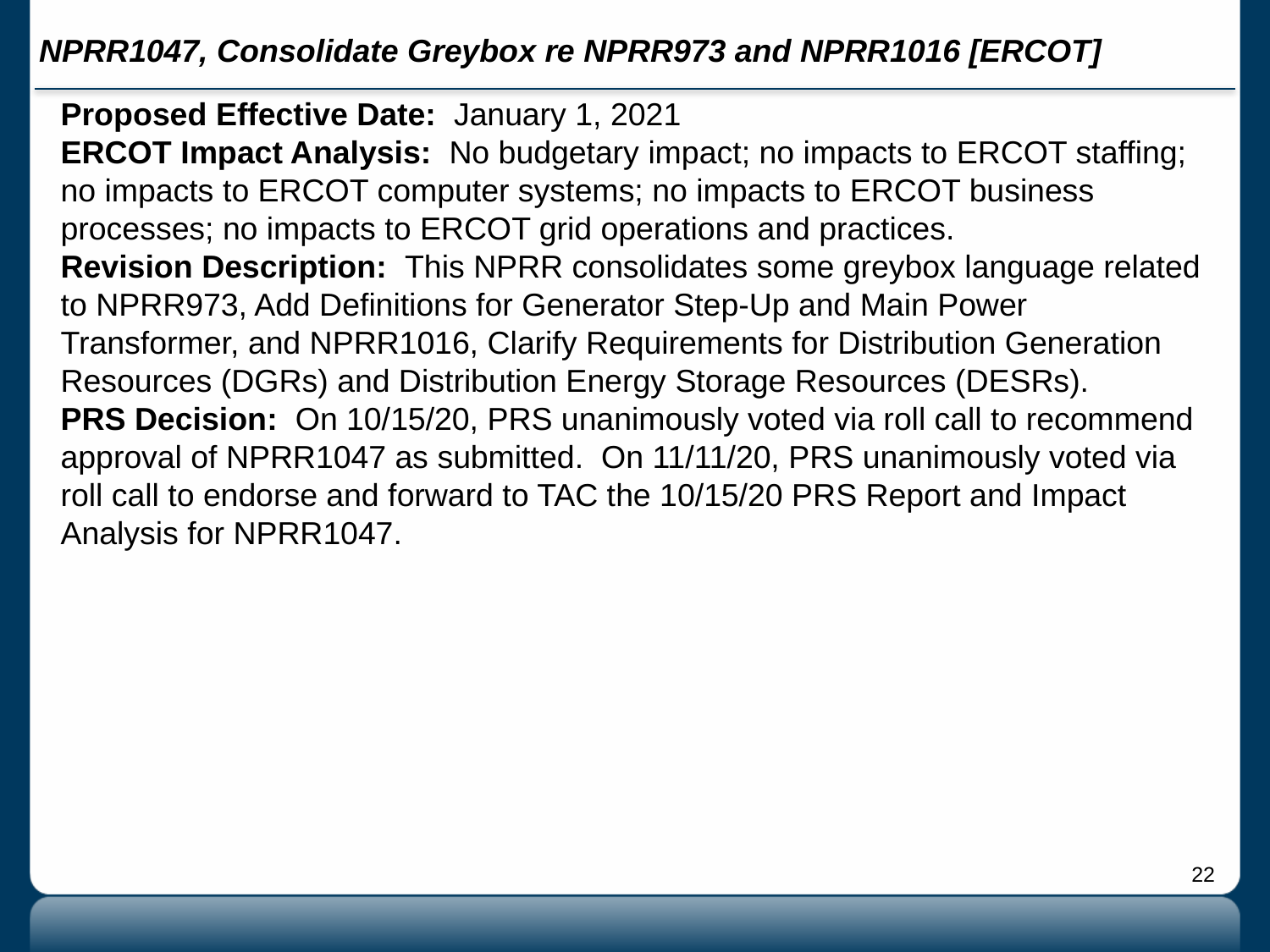

# NPRR1047, Consolidate Greybox re NPRR973 and NPRR1016 [ERCOT]
Proposed Effective Date:  January 1, 2021
ERCOT Impact Analysis:  No budgetary impact; no impacts to ERCOT staffing; no impacts to ERCOT computer systems; no impacts to ERCOT business processes; no impacts to ERCOT grid operations and practices.
Revision Description:  This NPRR consolidates some greybox language related to NPRR973, Add Definitions for Generator Step-Up and Main Power Transformer, and NPRR1016, Clarify Requirements for Distribution Generation Resources (DGRs) and Distribution Energy Storage Resources (DESRs).
PRS Decision:  On 10/15/20, PRS unanimously voted via roll call to recommend approval of NPRR1047 as submitted.  On 11/11/20, PRS unanimously voted via roll call to endorse and forward to TAC the 10/15/20 PRS Report and Impact Analysis for NPRR1047.